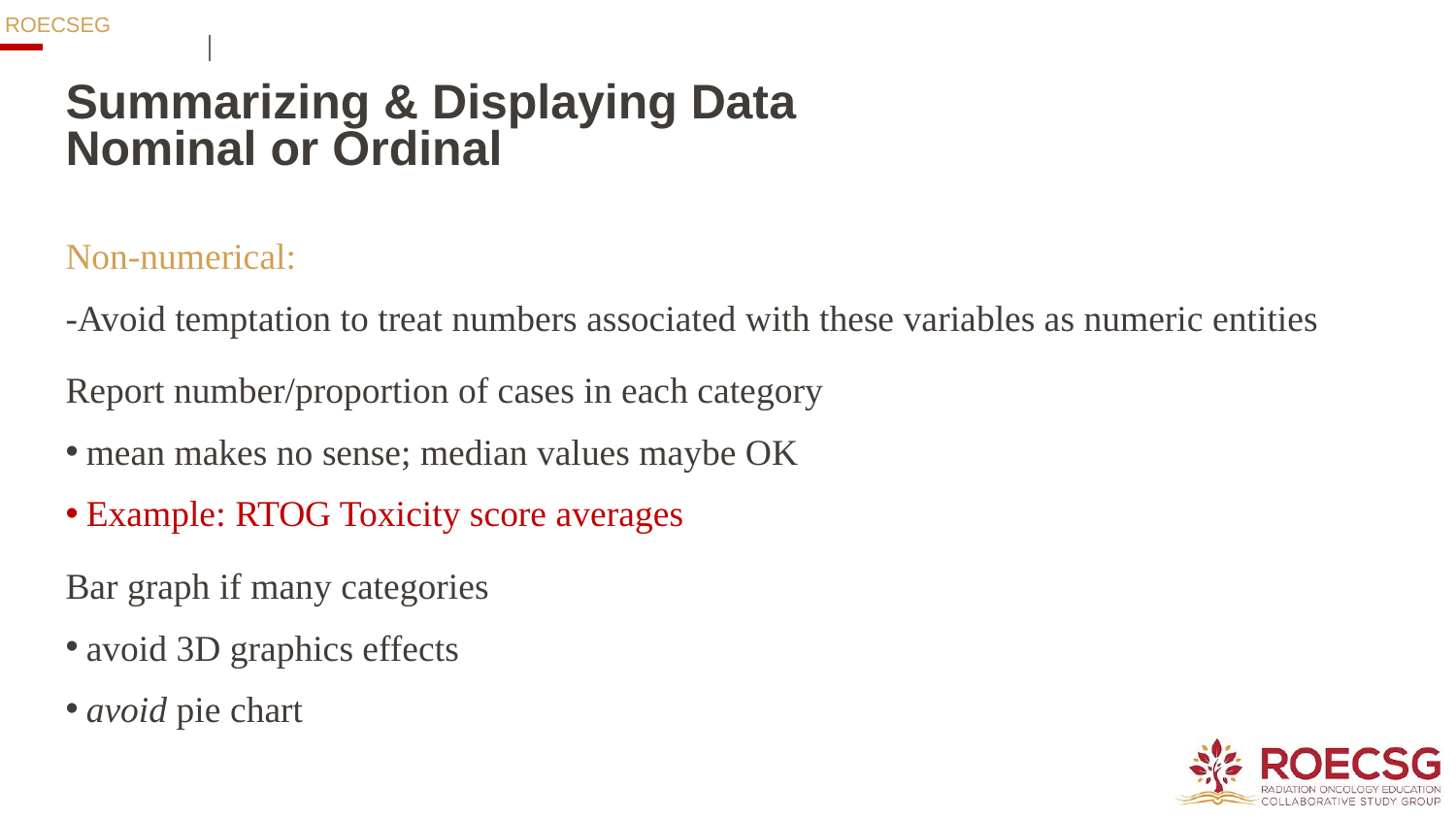

# Summarizing & Displaying Data Nominal or Ordinal
Non-numerical:
-Avoid temptation to treat numbers associated with these variables as numeric entities
Report number/proportion of cases in each category
mean makes no sense; median values maybe OK
Example: RTOG Toxicity score averages
Bar graph if many categories
avoid 3D graphics effects
avoid pie chart